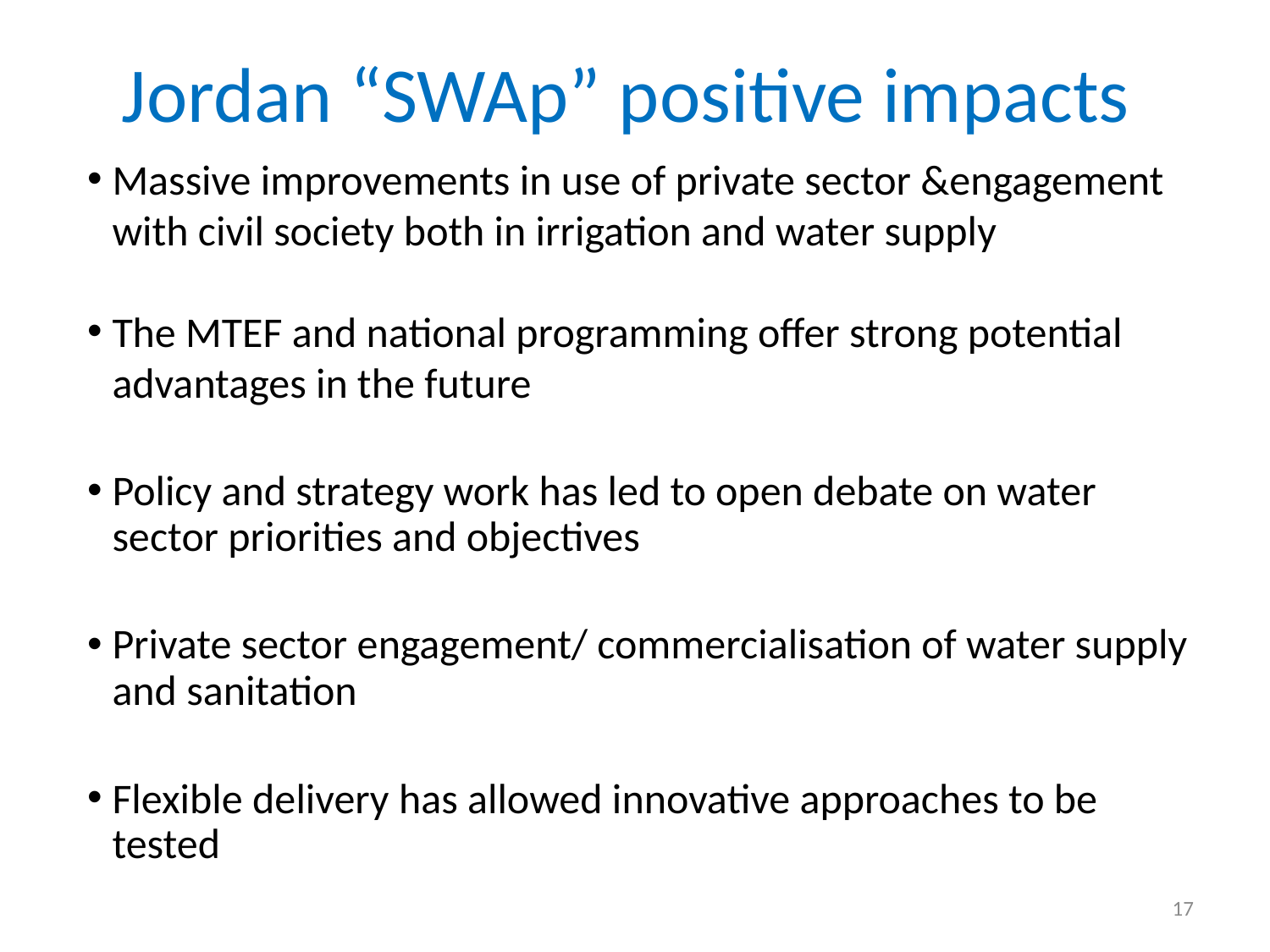

Jordan “SWAp” positive impacts
Massive improvements in use of private sector &engagement with civil society both in irrigation and water supply

The MTEF and national programming offer strong potential advantages in the future

Policy and strategy work has led to open debate on water sector priorities and objectives

Private sector engagement/ commercialisation of water supply and sanitation

Flexible delivery has allowed innovative approaches to be tested
17